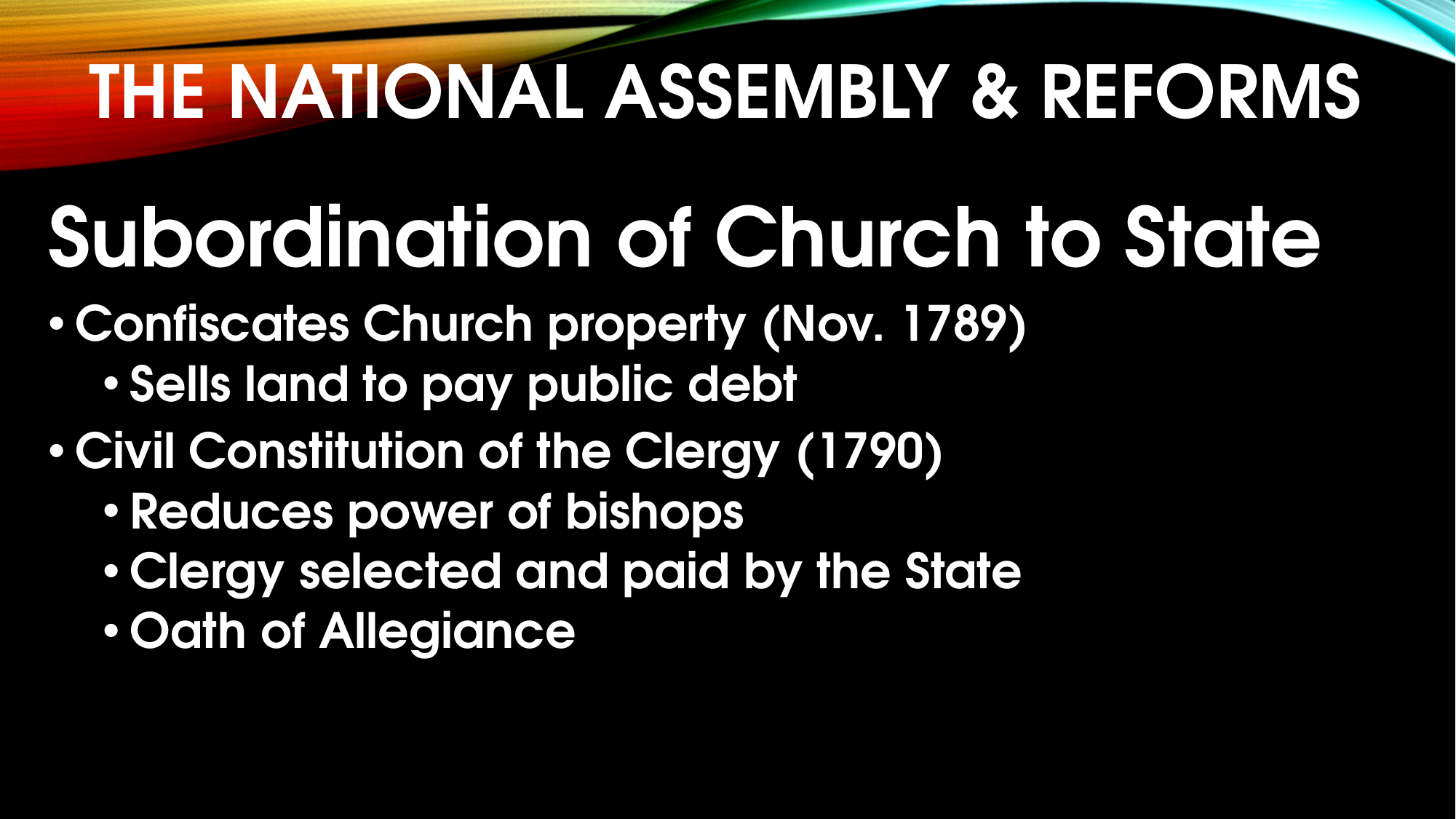

# The National Assembly & Reforms
Subordination of Church to State
Confiscates Church property (Nov. 1789)
Sells land to pay public debt
Civil Constitution of the Clergy (1790)
Reduces power of bishops
Clergy selected and paid by the State
Oath of Allegiance